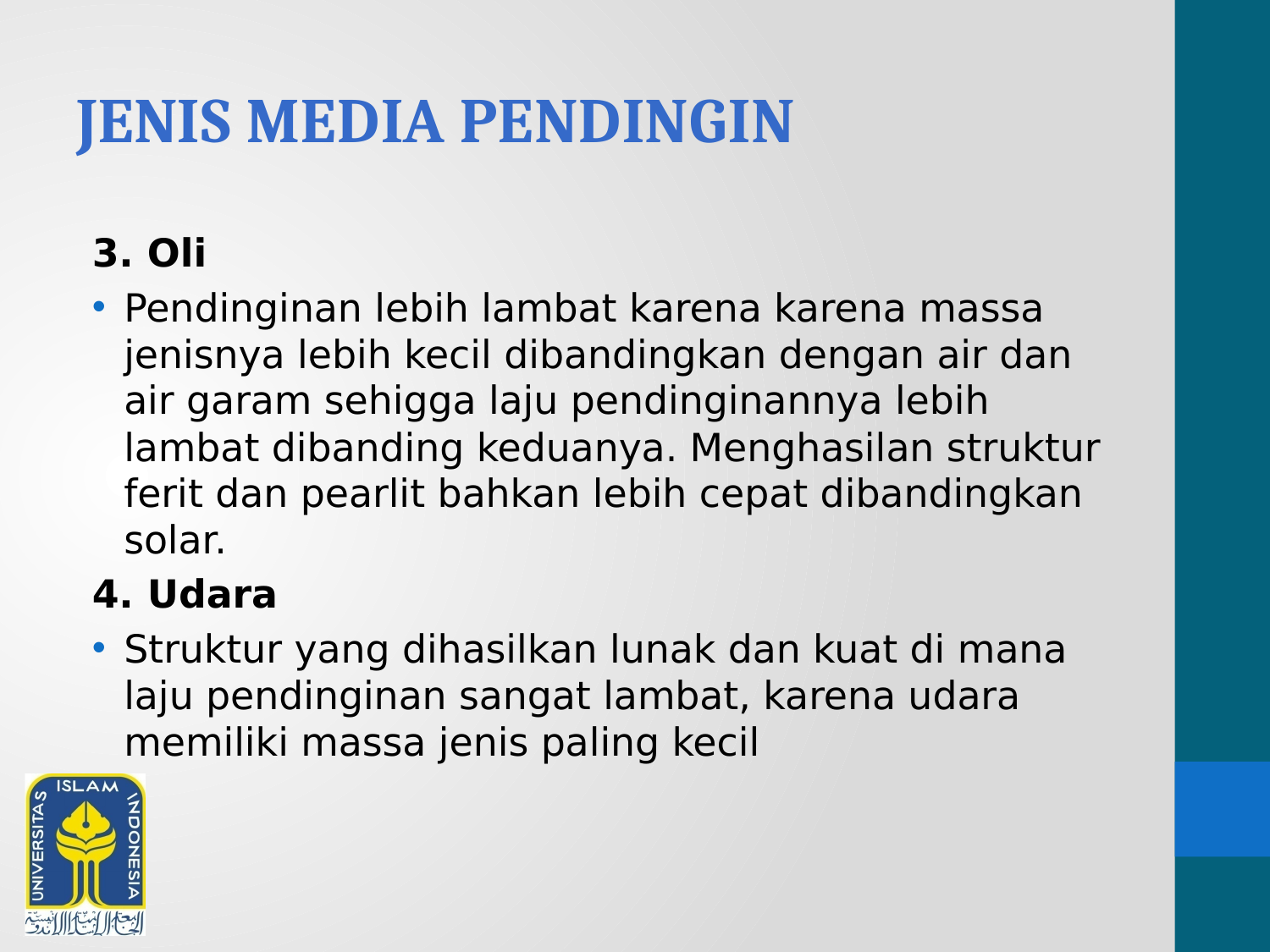

# Jenis Media pendingin
3. Oli
Pendinginan lebih lambat karena karena massa jenisnya lebih kecil dibandingkan dengan air dan air garam sehigga laju pendinginannya lebih lambat dibanding keduanya. Menghasilan struktur ferit dan pearlit bahkan lebih cepat dibandingkan solar.
4. Udara
Struktur yang dihasilkan lunak dan kuat di mana laju pendinginan sangat lambat, karena udara memiliki massa jenis paling kecil